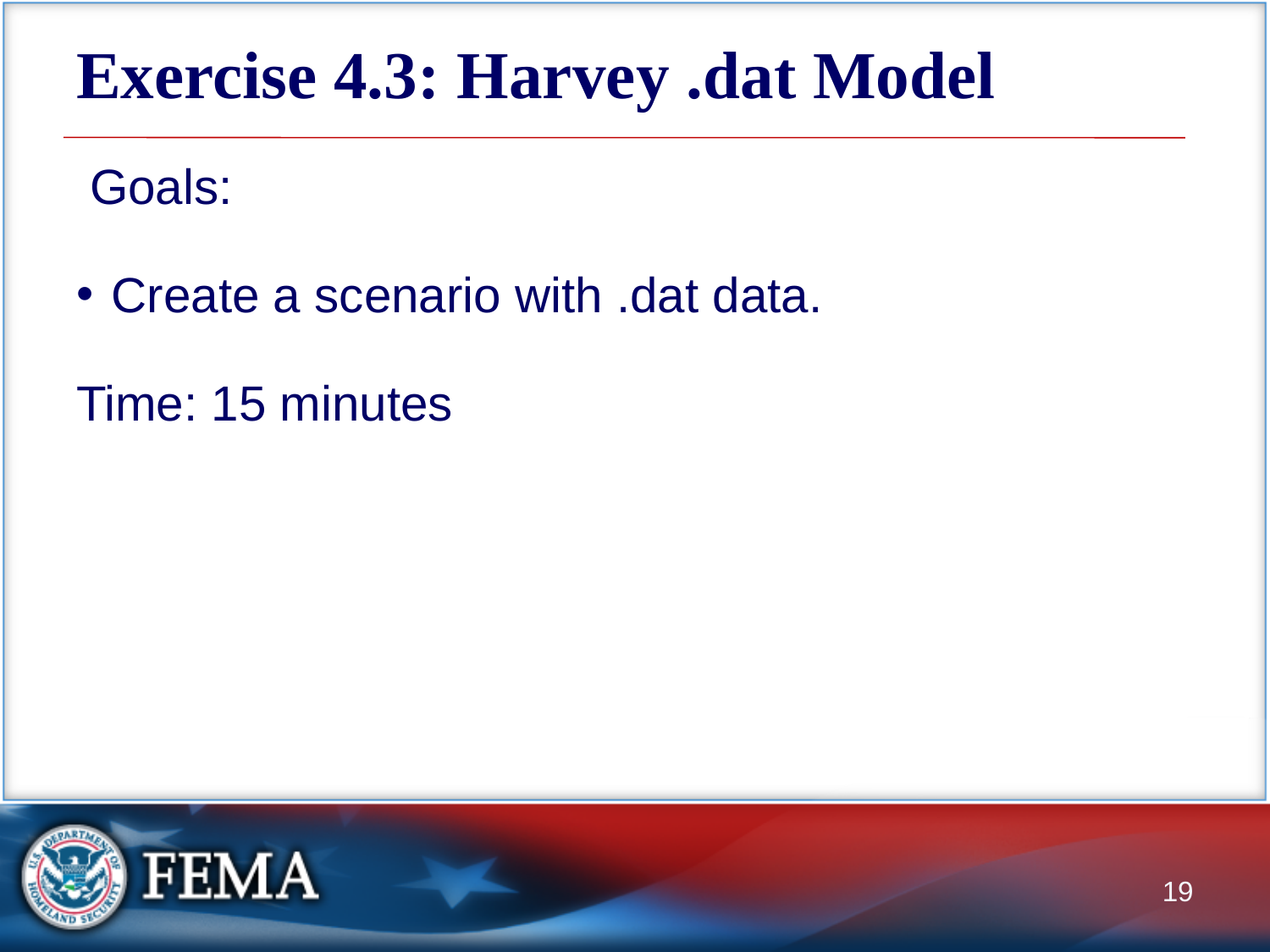

# Exercise 4.3: Harvey .dat Model
 Goals:
Create a scenario with .dat data.
Time: 15 minutes
19